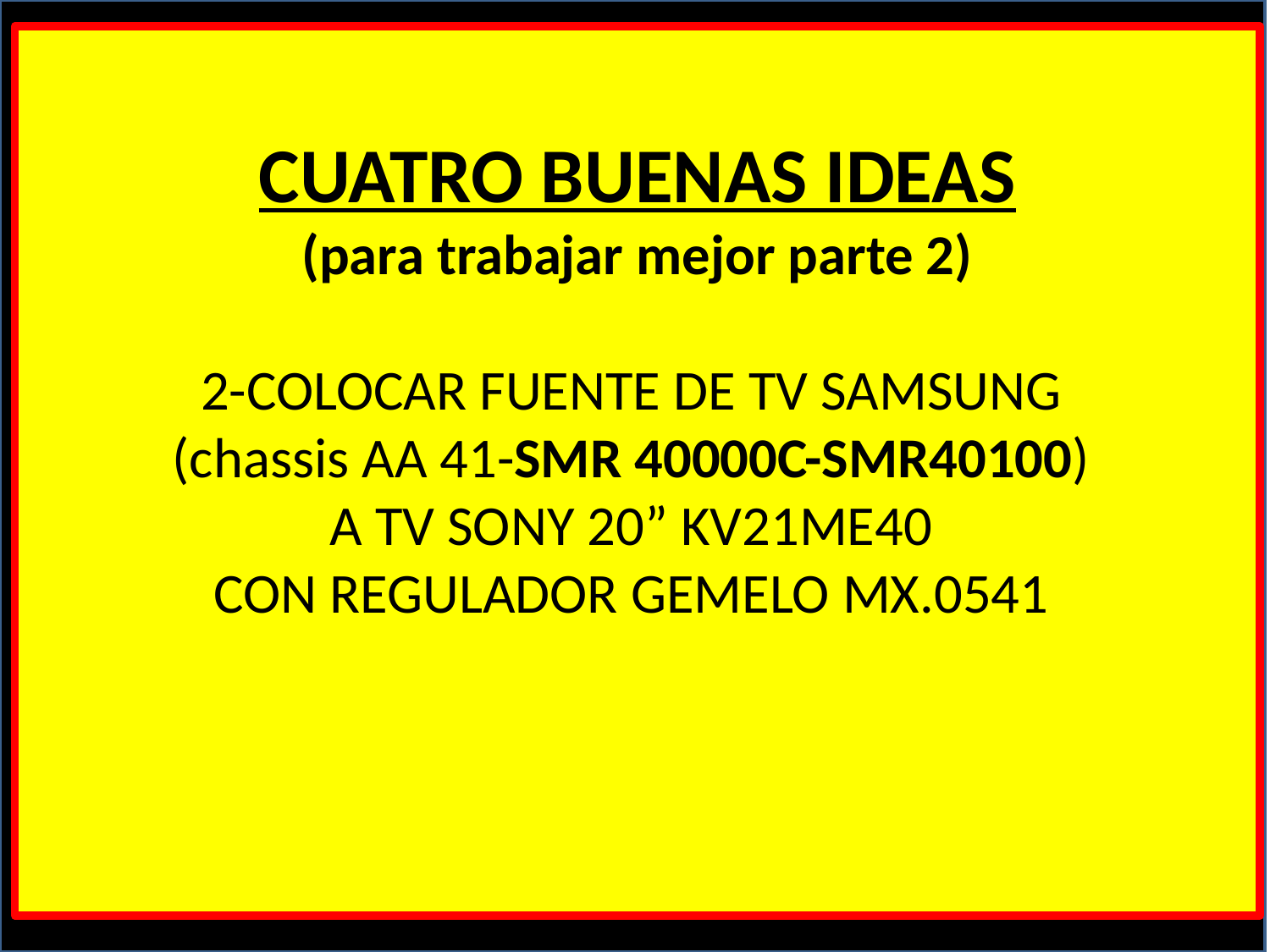

CUATRO BUENAS IDEAS
(para trabajar mejor parte 2)

2-COLOCAR FUENTE DE TV SAMSUNG
(chassis AA 41-SMR 40000C-SMR40100)
A TV SONY 20” KV21ME40
CON REGULADOR GEMELO MX.0541